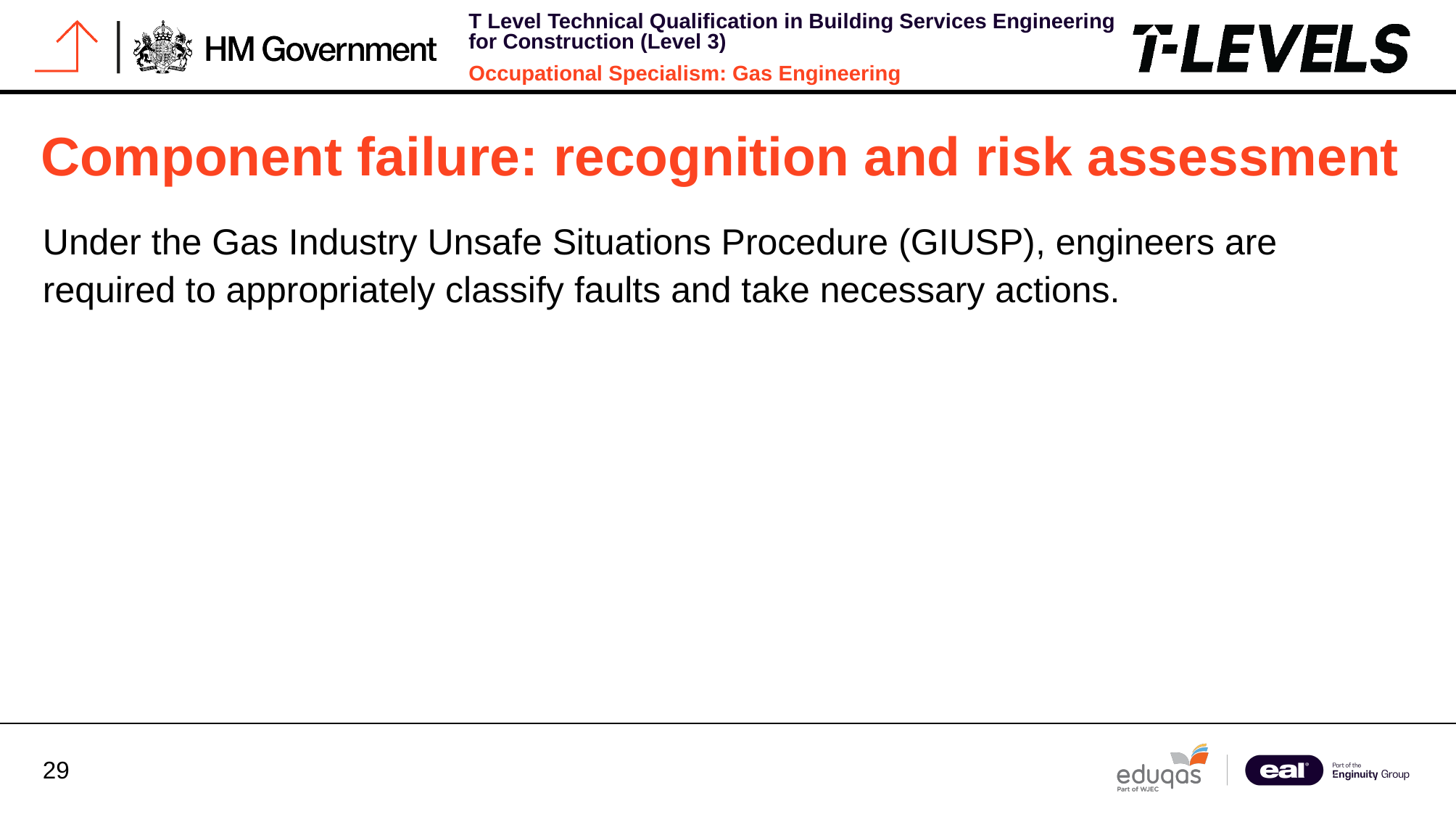

# Component failure: recognition and risk assessment
Under the Gas Industry Unsafe Situations Procedure (GIUSP), engineers are required to appropriately classify faults and take necessary actions.